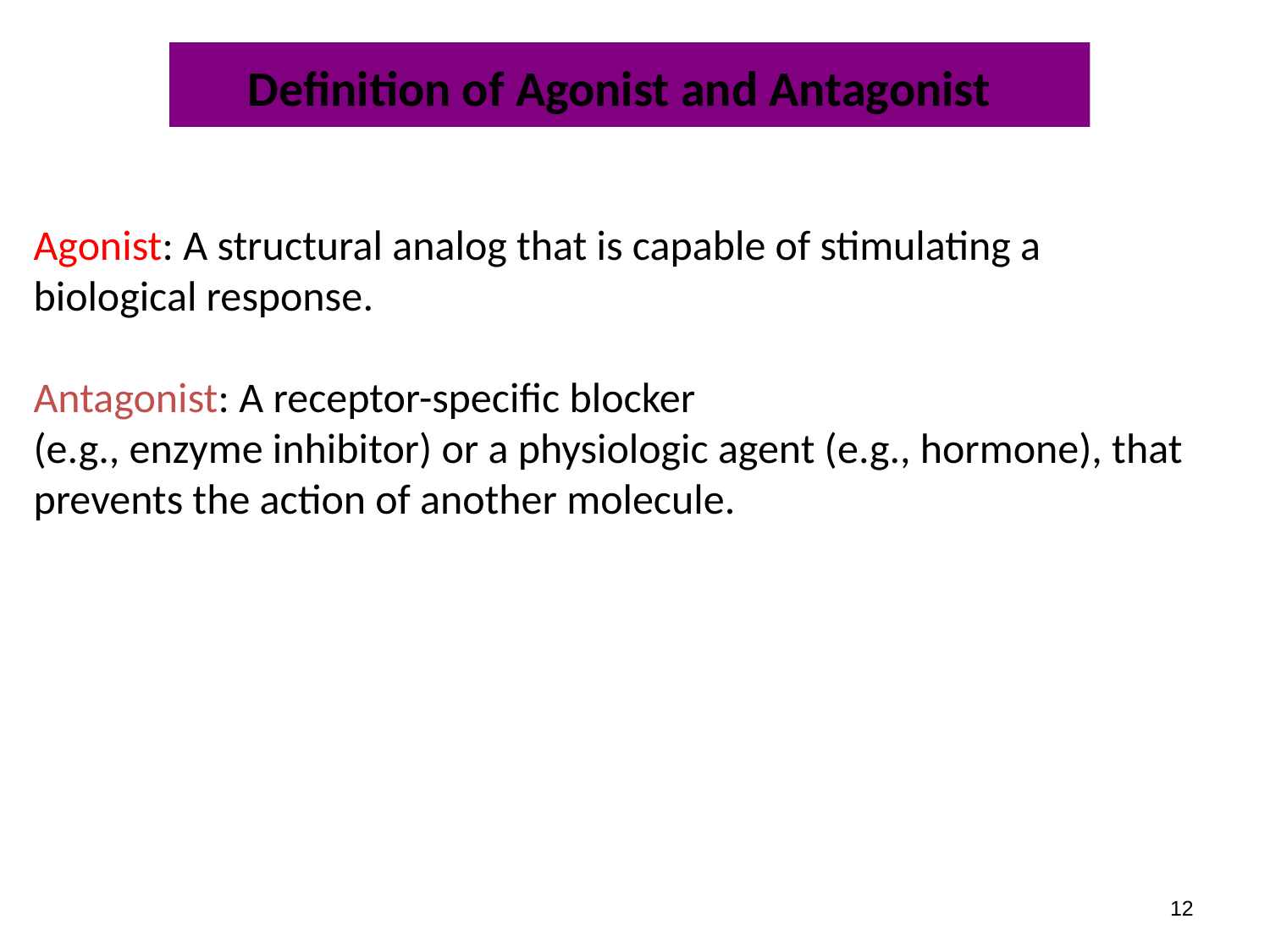

Definition of Agonist and Antagonist

Agonist: A structural analog that is capable of stimulating a biological response.

Antagonist: A receptor-specific blocker
(e.g., enzyme inhibitor) or a physiologic agent (e.g., hormone), that prevents the action of another molecule.

12